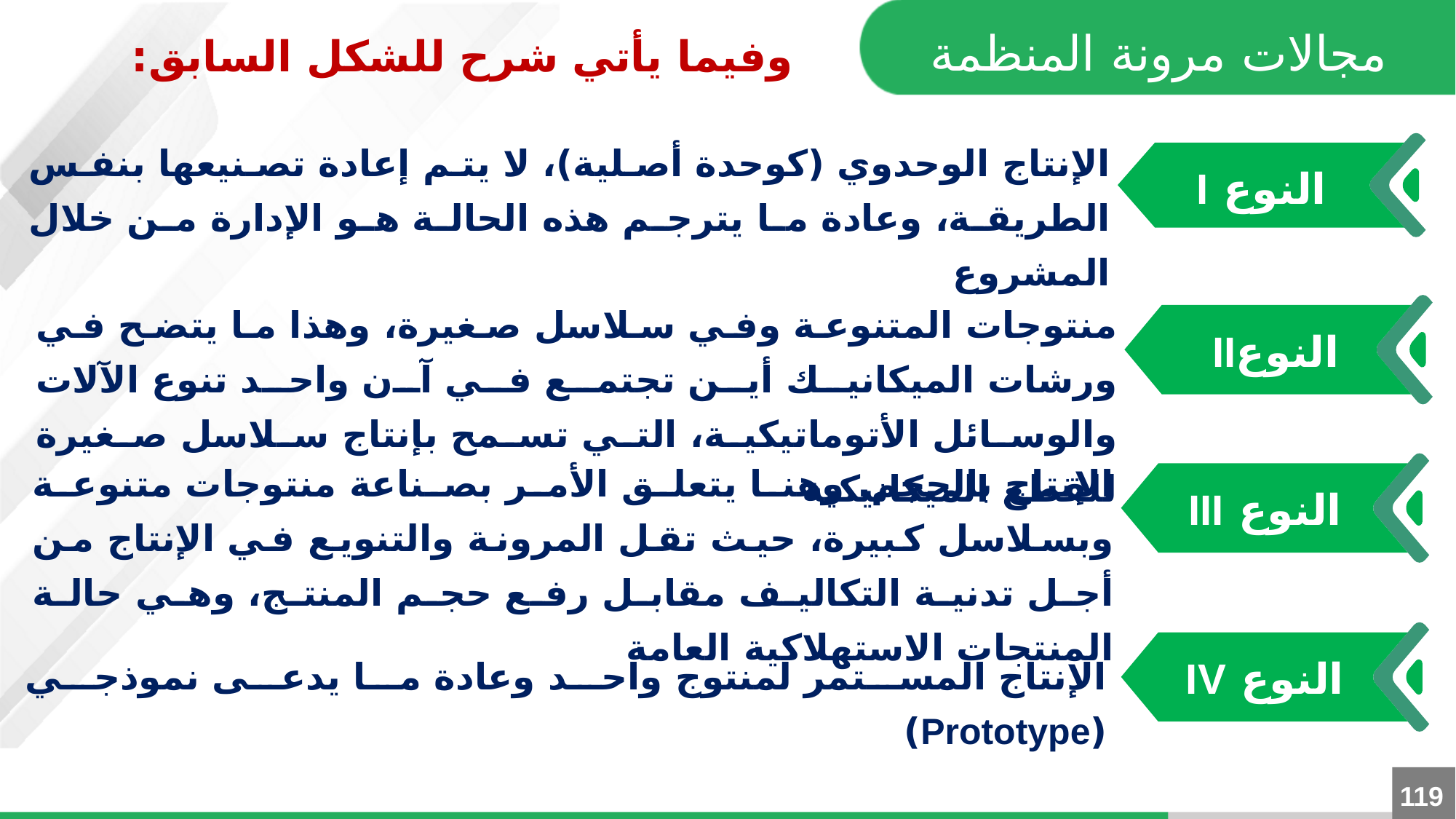

وفيما يأتي شرح للشكل السابق:
مجالات مرونة المنظمة
الإنتاج الوحدوي (كوحدة أصلية)، لا يتم إعادة تصنيعها بنفس الطريقة، وعادة ما يترجم هذه الحالة هو الإدارة من خلال المشروع

النوع I
منتوجات المتنوعة وفي سلاسل صغيرة، وهذا ما يتضح في ورشات الميكانيك أين تجتمع في آن واحد تنوع الآلات والوسائل الأتوماتيكية، التي تسمح بإنتاج سلاسل صغيرة للقطع الميكانيكية

النوعII
الإنتاج بالحجم. وهنا يتعلق الأمر بصناعة منتوجات متنوعة وبسلاسل كبيرة، حيث تقل المرونة والتنويع في الإنتاج من أجل تدنية التكاليف مقابل رفع حجم المنتج، وهي حالة المنتجات الاستهلاكية العامة

النوع III

النوع IV
الإنتاج المستمر لمنتوج واحد وعادة ما يدعی نموذجي (Prototype)
119